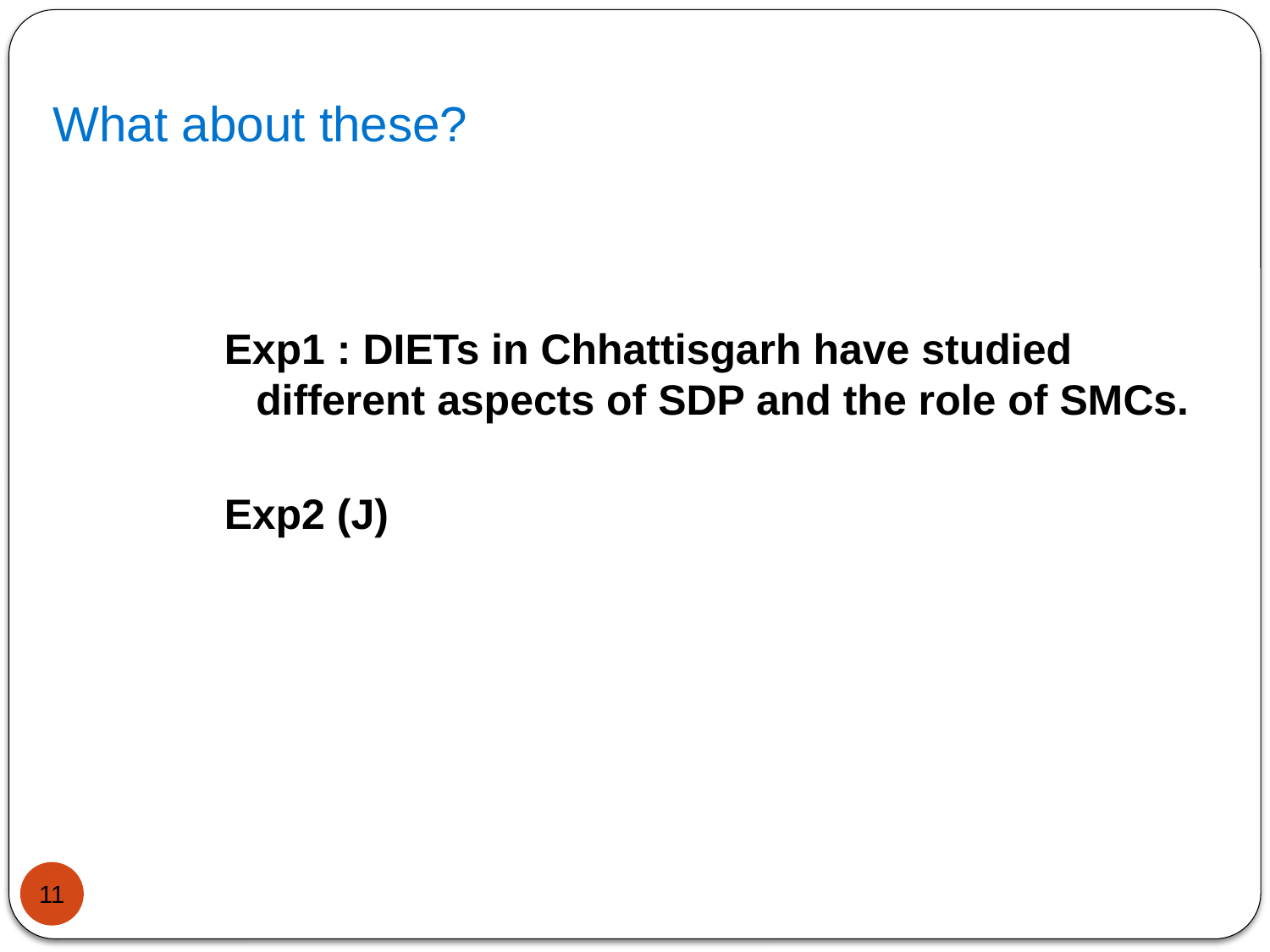

What about these?

Exp1 : DIETs in Chhattisgarh have studied different aspects of SDP and the role of SMCs.

Exp2 (J)

11